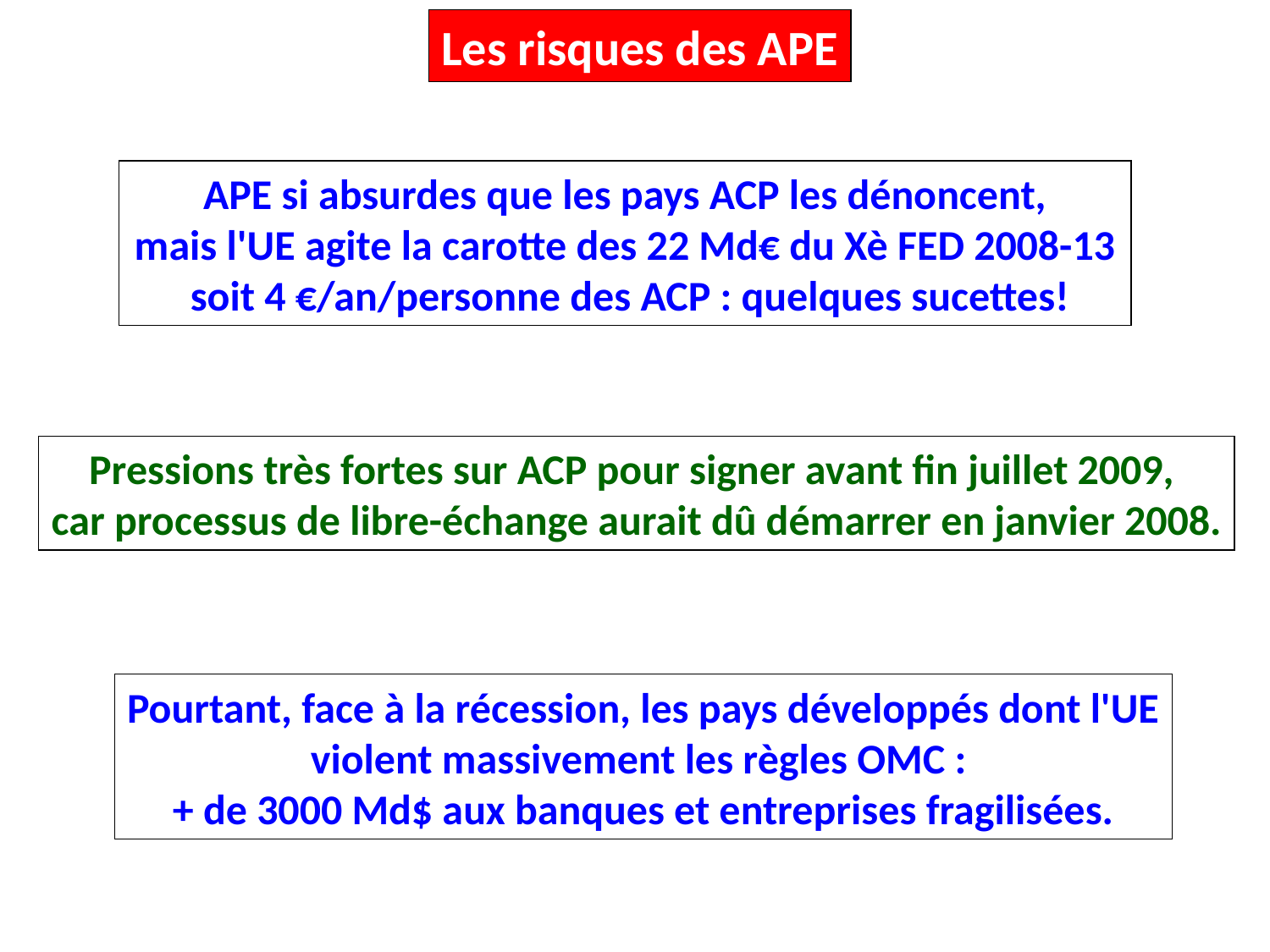

Les risques des APE
APE si absurdes que les pays ACP les dénoncent,
mais l'UE agite la carotte des 22 Md€ du Xè FED 2008-13
 soit 4 €/an/personne des ACP : quelques sucettes!
Pressions très fortes sur ACP pour signer avant fin juillet 2009,
car processus de libre-échange aurait dû démarrer en janvier 2008.
Pourtant, face à la récession, les pays développés dont l'UE
violent massivement les règles OMC :
+ de 3000 Md$ aux banques et entreprises fragilisées.